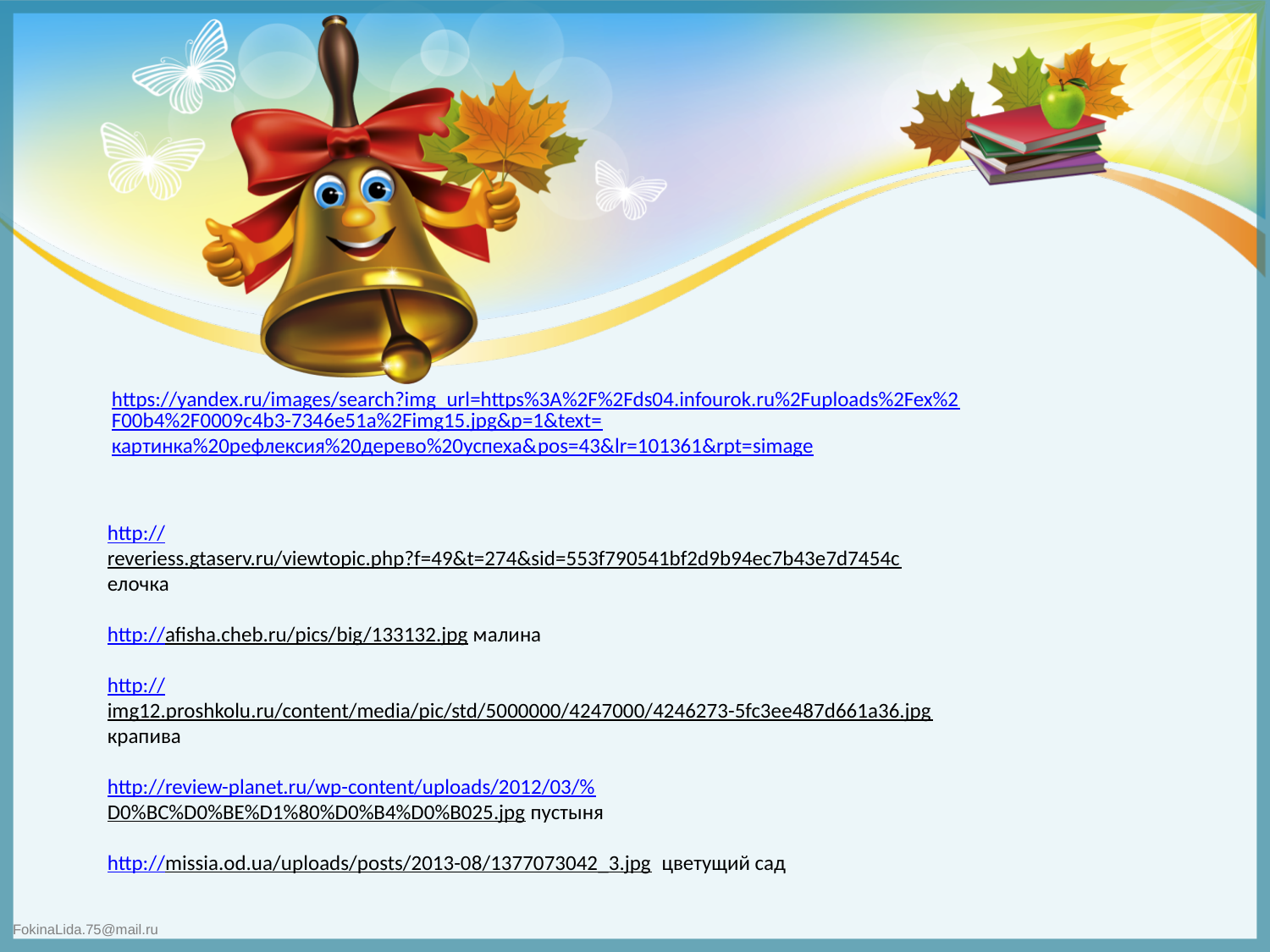

https://yandex.ru/images/search?img_url=https%3A%2F%2Fds04.infourok.ru%2Fuploads%2Fex%2F00b4%2F0009c4b3-7346e51a%2Fimg15.jpg&p=1&text=картинка%20рефлексия%20дерево%20успеха&pos=43&lr=101361&rpt=simage

http://reveriess.gtaserv.ru/viewtopic.php?f=49&t=274&sid=553f790541bf2d9b94ec7b43e7d7454c елочка

http://afisha.cheb.ru/pics/big/133132.jpg малина

http://img12.proshkolu.ru/content/media/pic/std/5000000/4247000/4246273-5fc3ee487d661a36.jpg крапива

http://review-planet.ru/wp-content/uploads/2012/03/%D0%BC%D0%BE%D1%80%D0%B4%D0%B025.jpg пустыня

http://missia.od.ua/uploads/posts/2013-08/1377073042_3.jpg  цветущий сад